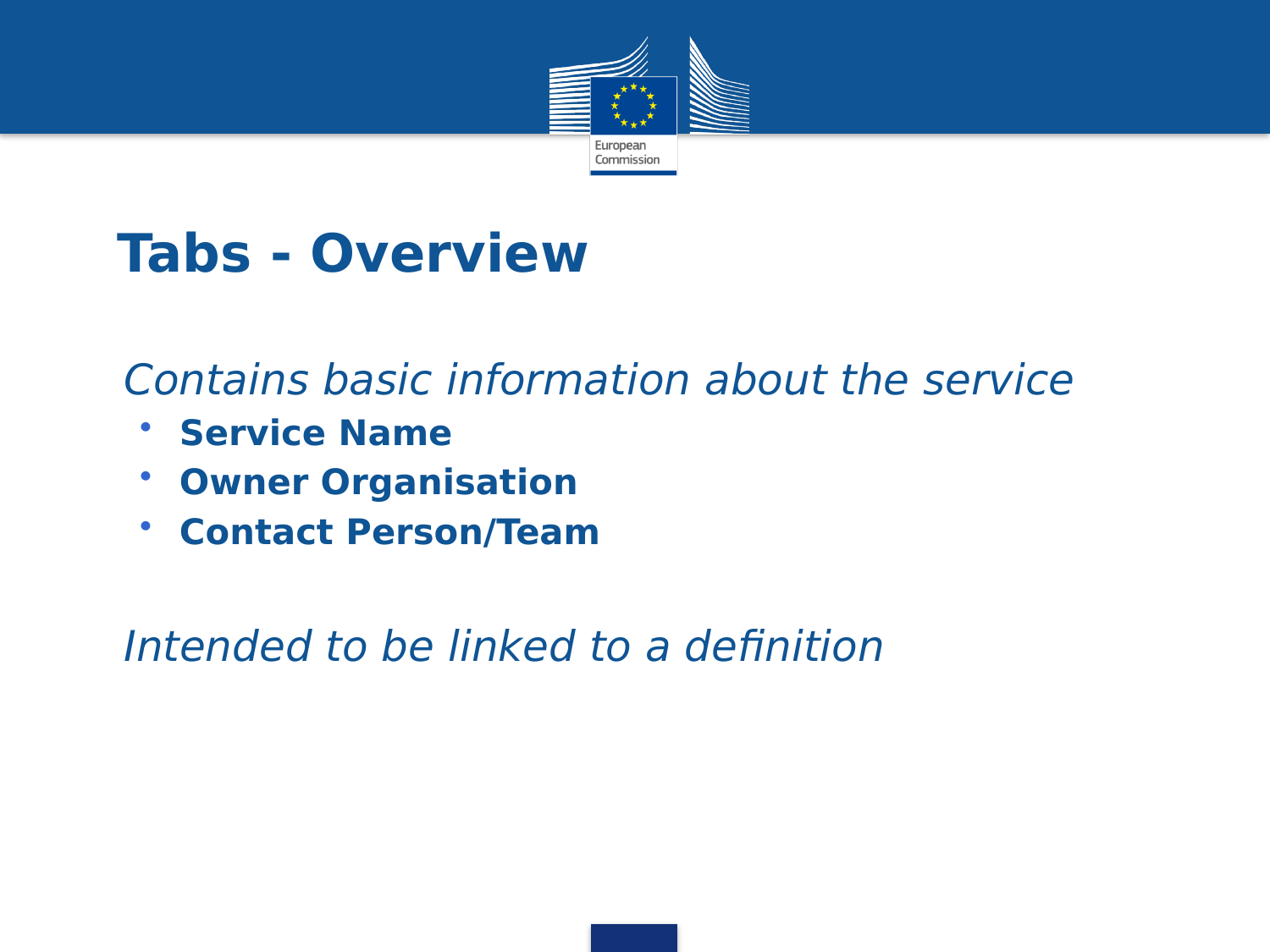

# Tabs - Overview
Contains basic information about the service
Service Name
Owner Organisation
Contact Person/Team

Intended to be linked to a definition